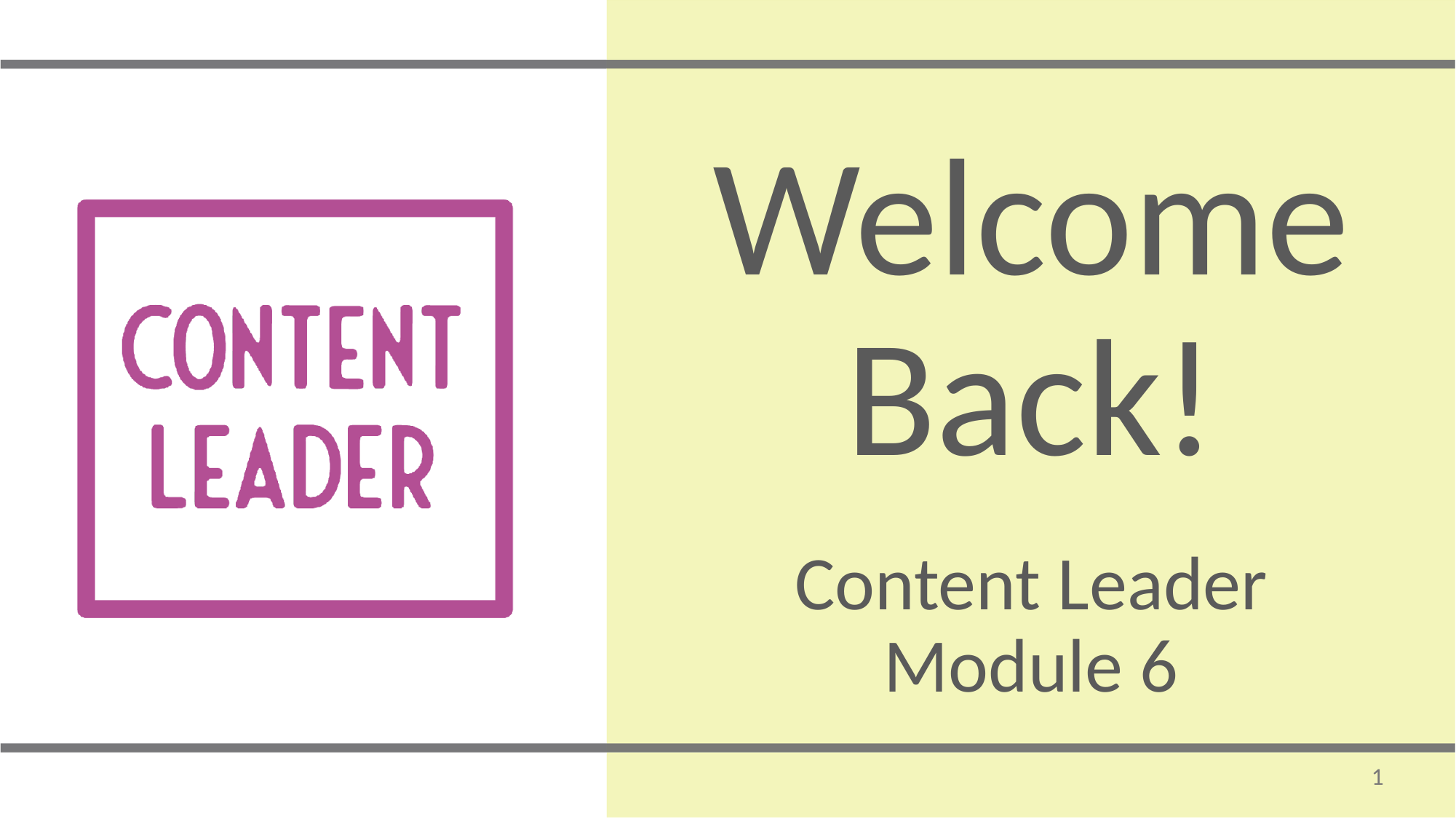

Welcome Back!

Content Leader Module 6
1